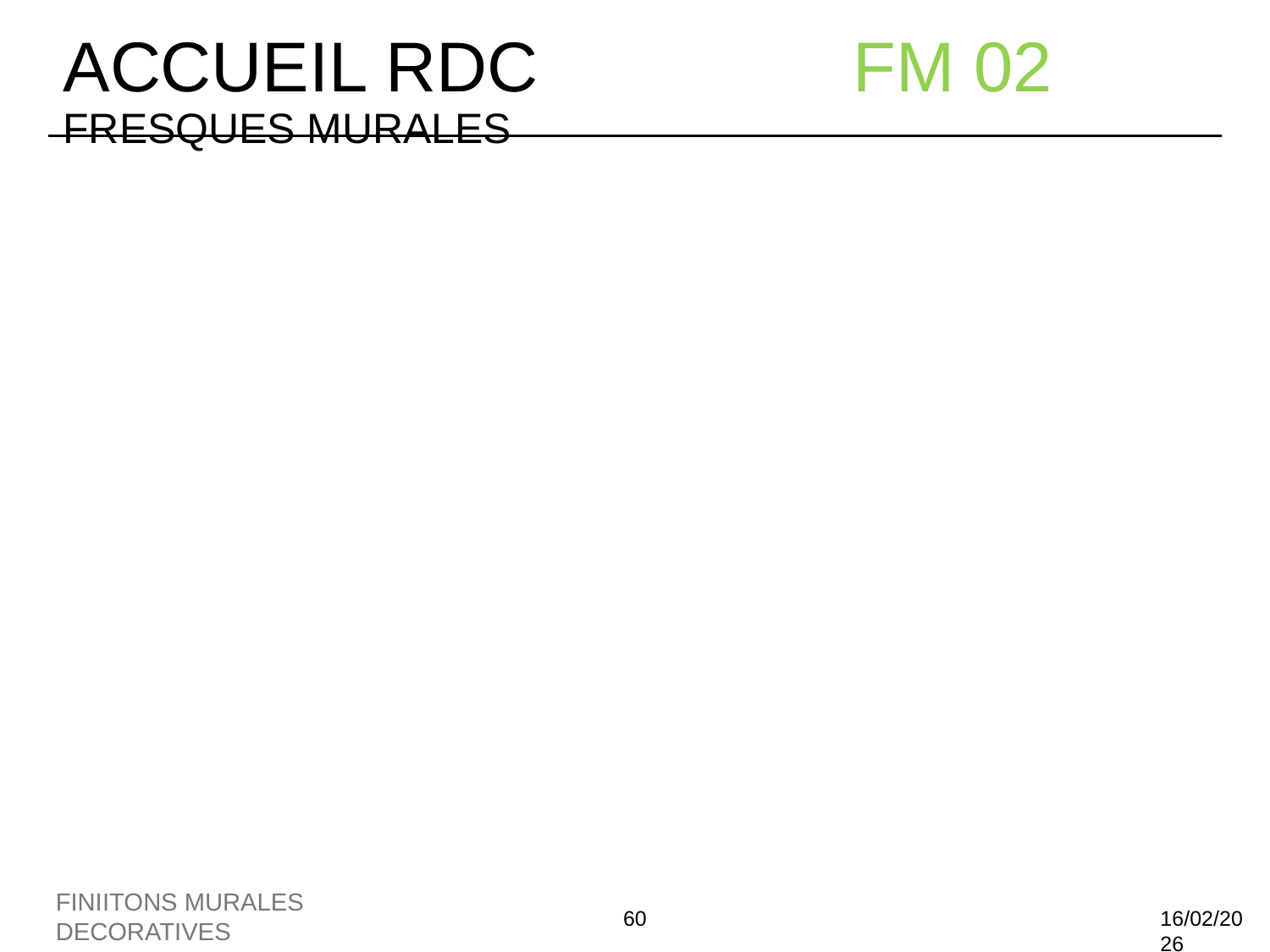

# ACCUEIL RDC                FM 02 FRESQUES MURALES
FINIITONS MURALES DECORATIVES